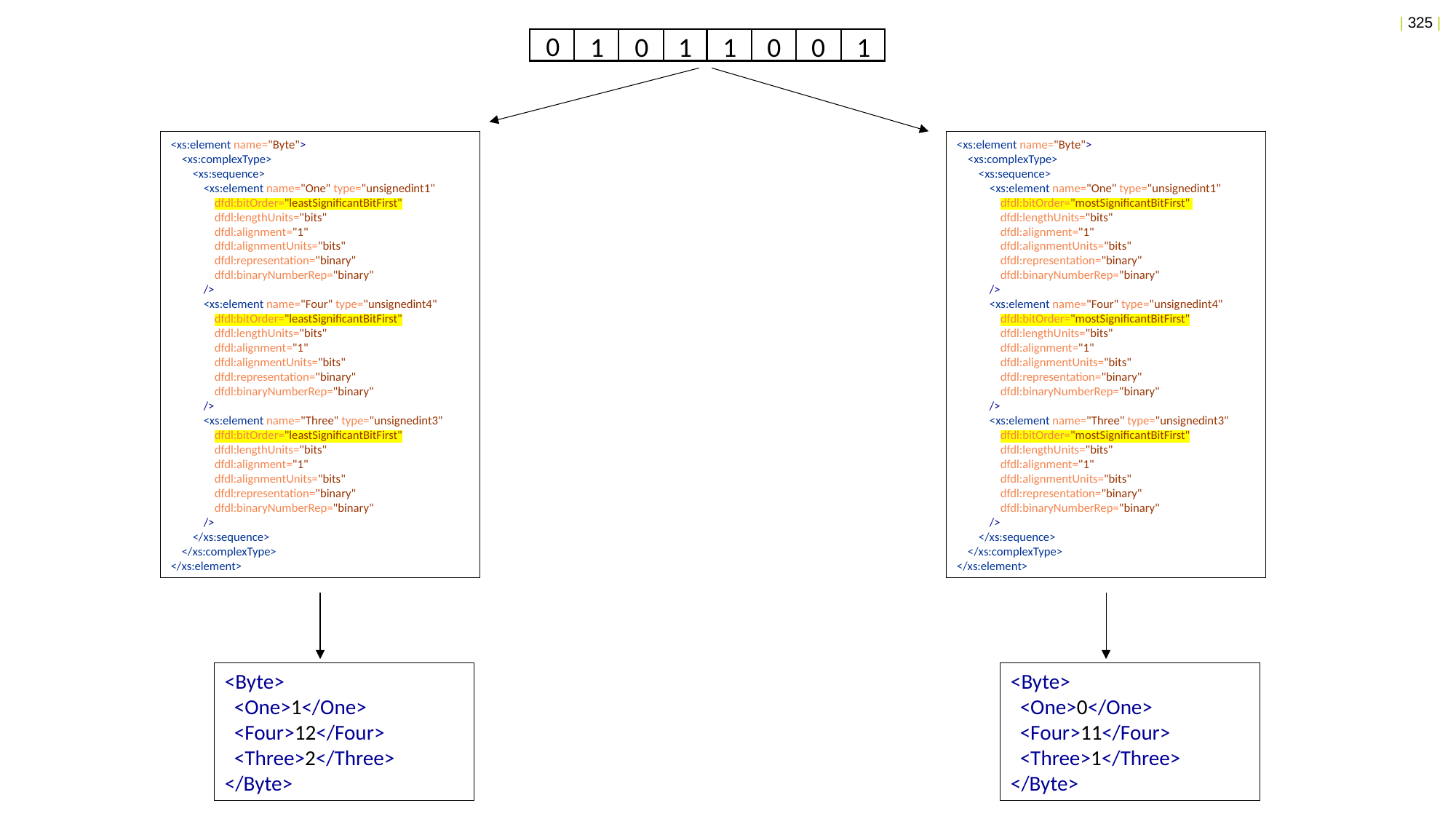

0
1
0
1
0
1
1
0

<xs:element name="Byte">
    <xs:complexType>
        <xs:sequence>
            <xs:element name="One" type="unsignedint1"
                dfdl:bitOrder="leastSignificantBitFirst"
                dfdl:lengthUnits="bits"
                dfdl:alignment="1"
                dfdl:alignmentUnits="bits"
                dfdl:representation="binary"
                dfdl:binaryNumberRep="binary"
            />
            <xs:element name="Four" type="unsignedint4"
                dfdl:bitOrder="leastSignificantBitFirst"
                dfdl:lengthUnits="bits"
                dfdl:alignment="1"
                dfdl:alignmentUnits="bits"
                dfdl:representation="binary"
                dfdl:binaryNumberRep="binary"
            />
            <xs:element name="Three" type="unsignedint3"
                dfdl:bitOrder="leastSignificantBitFirst"
                dfdl:lengthUnits="bits"
                dfdl:alignment="1"
                dfdl:alignmentUnits="bits"
                dfdl:representation="binary"
                dfdl:binaryNumberRep="binary"
            />
        </xs:sequence>
    </xs:complexType>
</xs:element>
<xs:element name="Byte">
    <xs:complexType>
        <xs:sequence>
            <xs:element name="One" type="unsignedint1"
                dfdl:bitOrder="mostSignificantBitFirst"
                dfdl:lengthUnits="bits"
                dfdl:alignment="1"
                dfdl:alignmentUnits="bits"
                dfdl:representation="binary"
                dfdl:binaryNumberRep="binary"
            />
            <xs:element name="Four" type="unsignedint4"
                dfdl:bitOrder="mostSignificantBitFirst"
                dfdl:lengthUnits="bits"
                dfdl:alignment="1"
                dfdl:alignmentUnits="bits"
                dfdl:representation="binary"
                dfdl:binaryNumberRep="binary"
            />
            <xs:element name="Three" type="unsignedint3"
                dfdl:bitOrder="mostSignificantBitFirst"
                dfdl:lengthUnits="bits"
                dfdl:alignment="1"
                dfdl:alignmentUnits="bits"
                dfdl:representation="binary"
                dfdl:binaryNumberRep="binary"
            />
        </xs:sequence>
    </xs:complexType>
</xs:element>
<Byte>
  <One>1</One>
  <Four>12</Four>
  <Three>2</Three>
</Byte>
<Byte>
  <One>0</One>
  <Four>11</Four>
  <Three>1</Three>
</Byte>